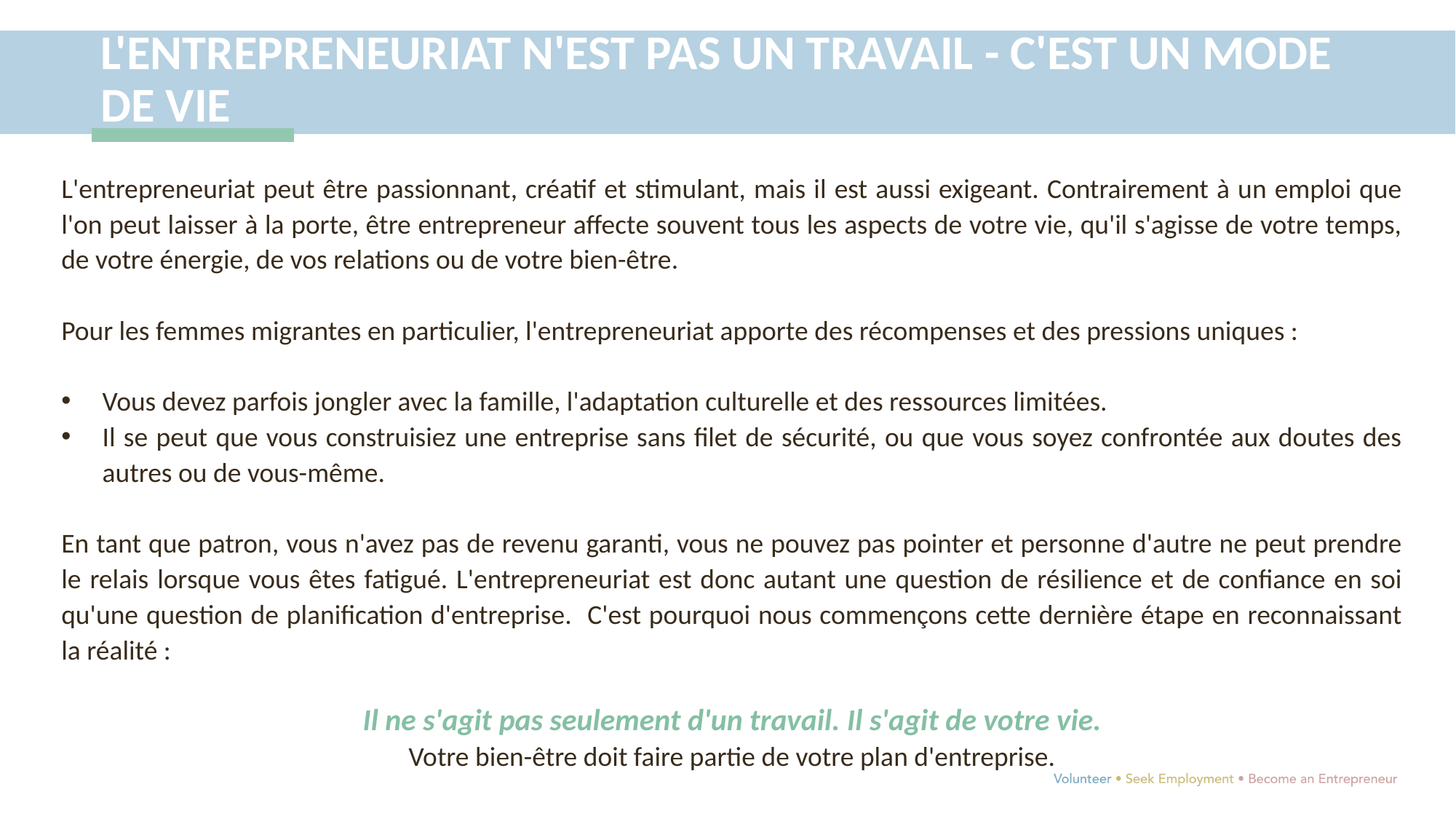

L'ENTREPRENEURIAT N'EST PAS UN TRAVAIL - C'EST UN MODE DE VIE
L'entrepreneuriat peut être passionnant, créatif et stimulant, mais il est aussi exigeant. Contrairement à un emploi que l'on peut laisser à la porte, être entrepreneur affecte souvent tous les aspects de votre vie, qu'il s'agisse de votre temps, de votre énergie, de vos relations ou de votre bien-être.

Pour les femmes migrantes en particulier, l'entrepreneuriat apporte des récompenses et des pressions uniques :

Vous devez parfois jongler avec la famille, l'adaptation culturelle et des ressources limitées.
Il se peut que vous construisiez une entreprise sans filet de sécurité, ou que vous soyez confrontée aux doutes des autres ou de vous-même.

En tant que patron, vous n'avez pas de revenu garanti, vous ne pouvez pas pointer et personne d'autre ne peut prendre le relais lorsque vous êtes fatigué. L'entrepreneuriat est donc autant une question de résilience et de confiance en soi qu'une question de planification d'entreprise.  C'est pourquoi nous commençons cette dernière étape en reconnaissant la réalité :

Il ne s'agit pas seulement d'un travail. Il s'agit de votre vie.
Votre bien-être doit faire partie de votre plan d'entreprise.